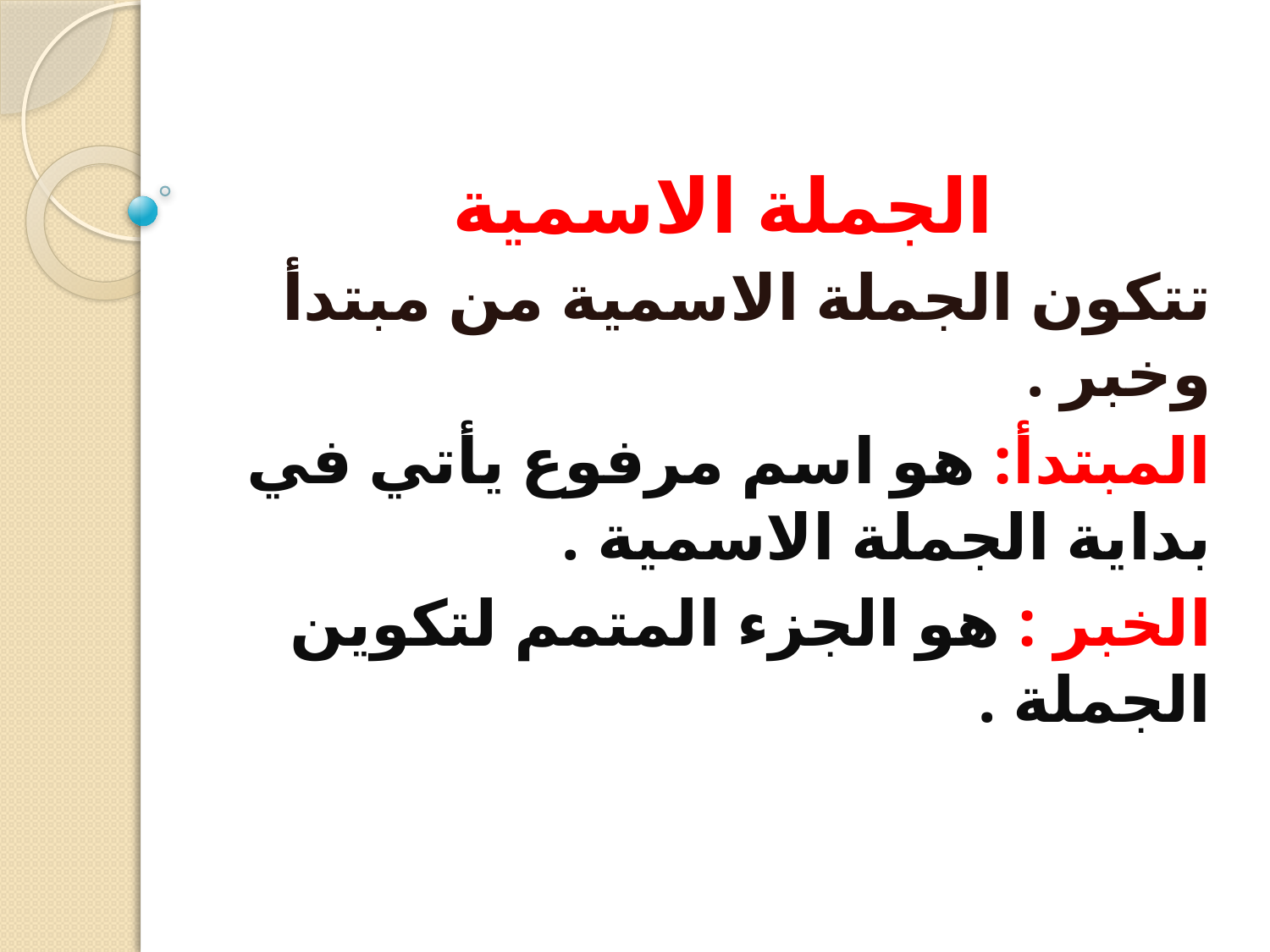

# الجملة الاسمية
تتكون الجملة الاسمية من مبتدأ وخبر .
المبتدأ: هو اسم مرفوع يأتي في بداية الجملة الاسمية .
الخبر : هو الجزء المتمم لتكوين الجملة .